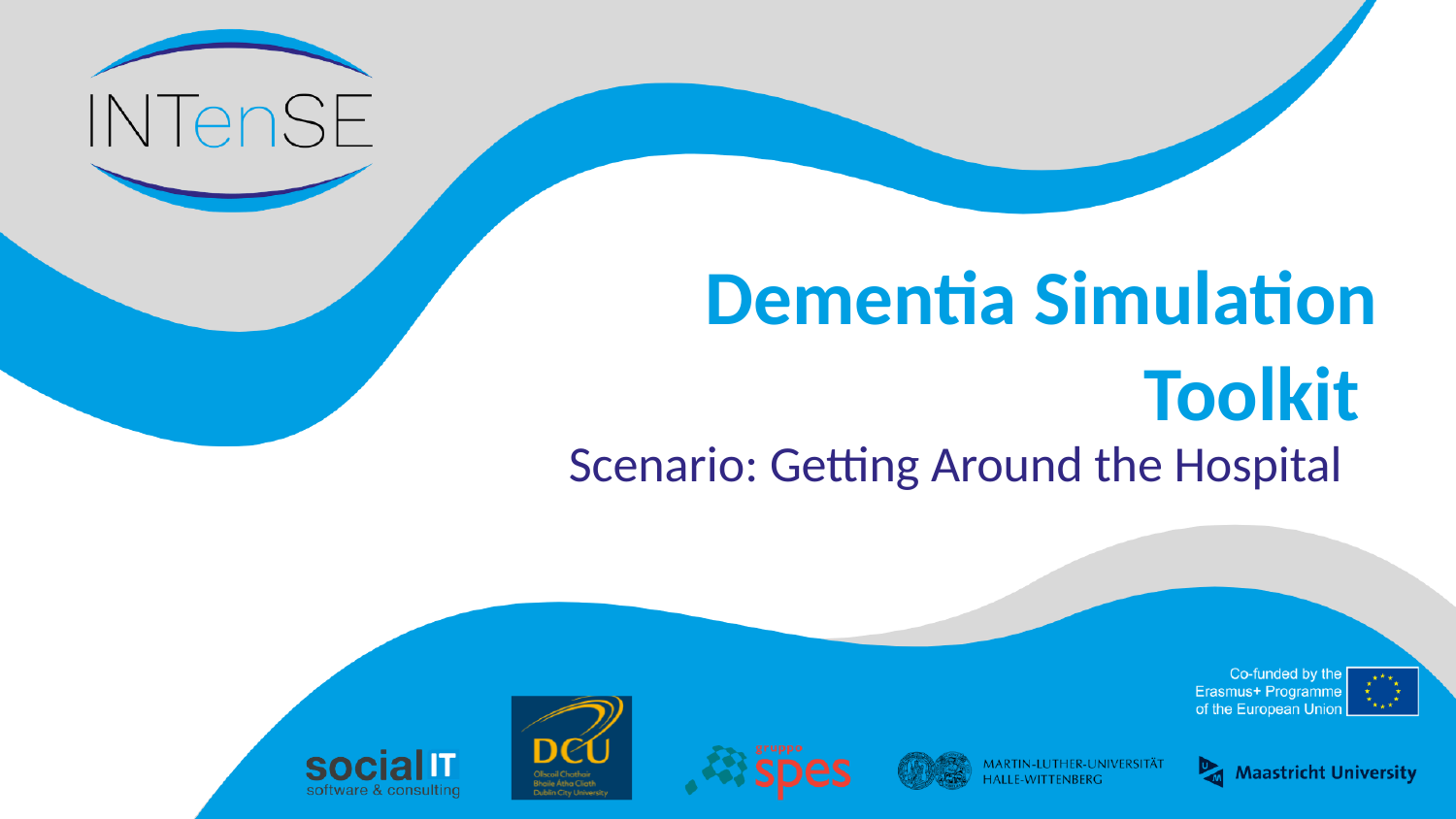

# Dementia Simulation Toolkit
Scenario: Getting Around the Hospital